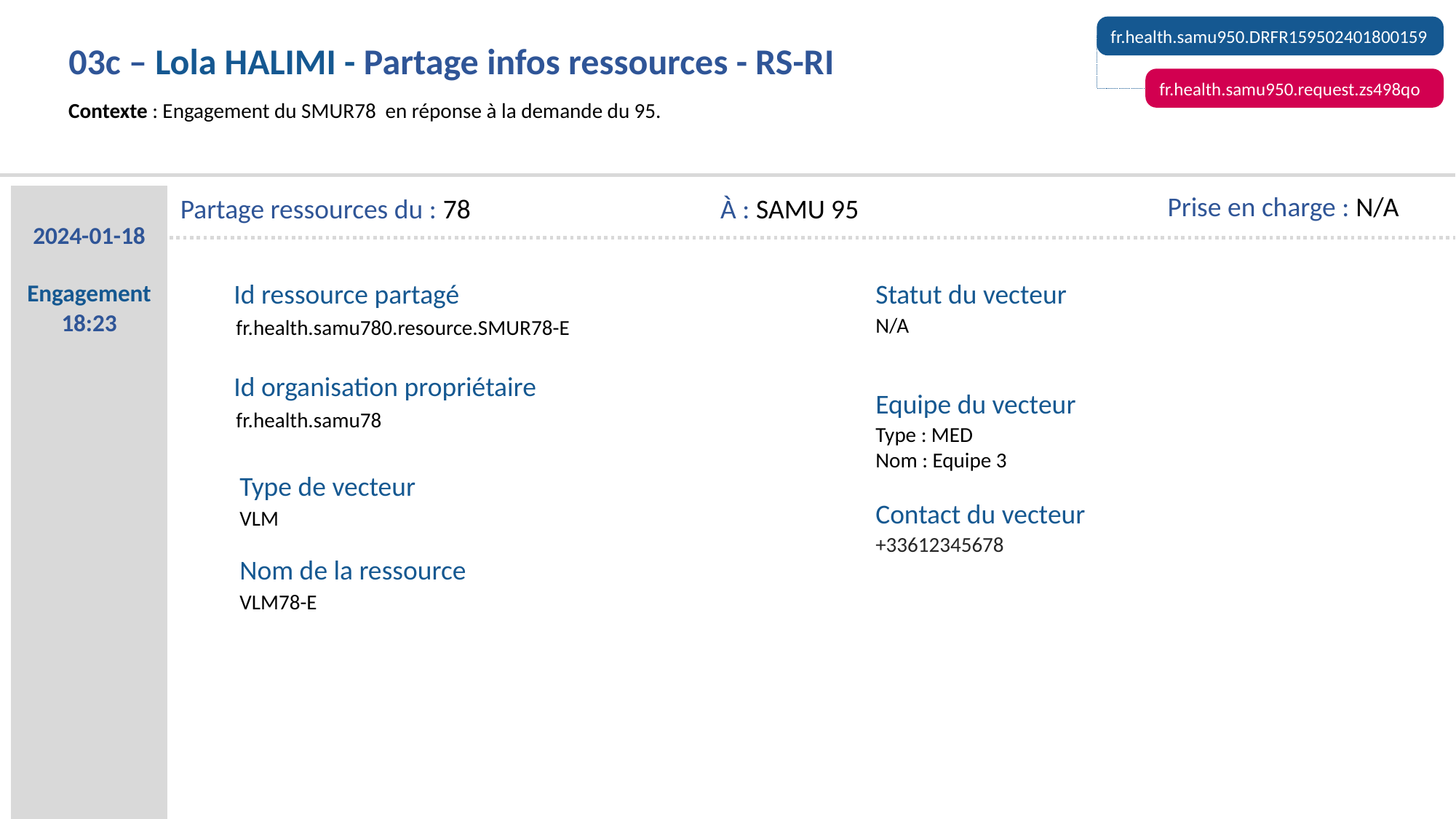

fr.health.samu950.DRFR159502401800159
03c – Lola HALIMI - Partage infos ressources - RS-RI
fr.health.samu950.request.zs498qo
Contexte : Engagement du SMUR78  en réponse à la demande du 95.
Prise en charge : N/A

2024-01-18

Engagement 18:23

Partage ressources du : 78
À : SAMU 95
Id ressource partagé
Statut du vecteur
N/A
fr.health.samu780.resource.SMUR78-E
Id organisation propriétaire
Equipe du vecteur
fr.health.samu78
Type : MED
Nom : Equipe 3
Type de vecteur
Contact du vecteur
VLM
+33612345678
Nom de la ressource
VLM78-E